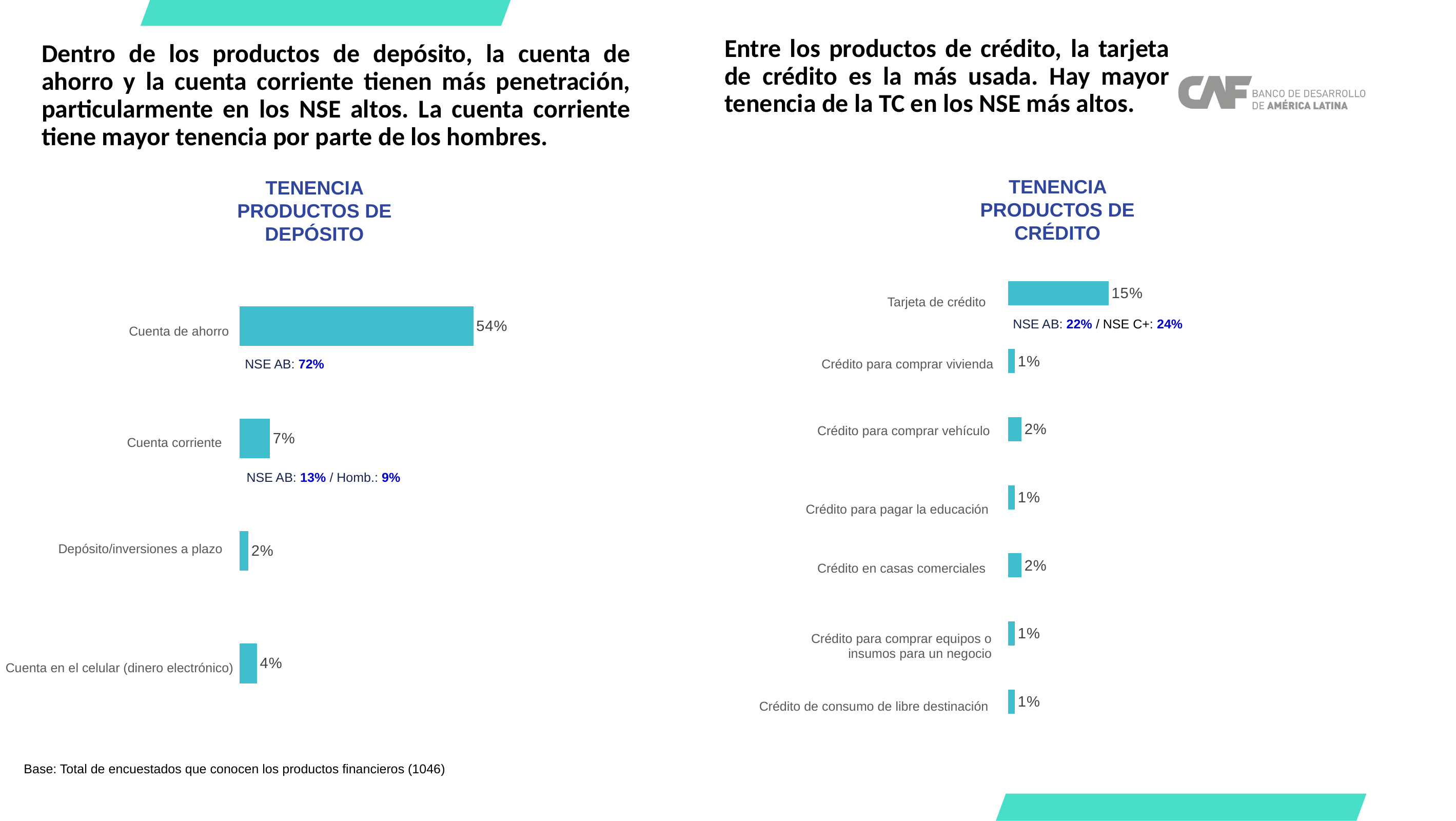

Entre los productos de crédito, la tarjeta de crédito es la más usada. Hay mayor tenencia de la TC en los NSE más altos.
Dentro de los productos de depósito, la cuenta de ahorro y la cuenta corriente tienen más penetración, particularmente en los NSE altos. La cuenta corriente tiene mayor tenencia por parte de los hombres.

TENENCIA PRODUCTOS DE CRÉDITO
TENENCIA PRODUCTOS DE DEPÓSITO

### Chart

| Category | Serie 1 |
|---|---|
|  | 15.0 |
|  | 1.0 |
|  | 2.0 |
|  | 1.0 |
|  | 2.0 |
|  | 1.0 |
|  | 1.0 |

### Chart

| Category | Serie 1 |
|---|---|
| Cuenta de ahorro | 54.0 |
| Cuenta corriente | 7.0 |
| Depósito/inversiones a plazo | 2.0 |
| Cuenta en el celular (dinero electrónico) | 4.0 |
Tarjeta de crédito
NSE AB: 22% / NSE C+: 24%
Cuenta de ahorro
Crédito para comprar vivienda
NSE AB: 72%

Crédito para comprar vehículo
Cuenta corriente
NSE AB: 13% / Homb.: 9%
Crédito para pagar la educación
Depósito/inversiones a plazo
Crédito en casas comerciales
Crédito para comprar equipos o insumos para un negocio
Cuenta en el celular (dinero electrónico)
Crédito de consumo de libre destinación
Base: Total de encuestados que conocen los productos financieros (1046)